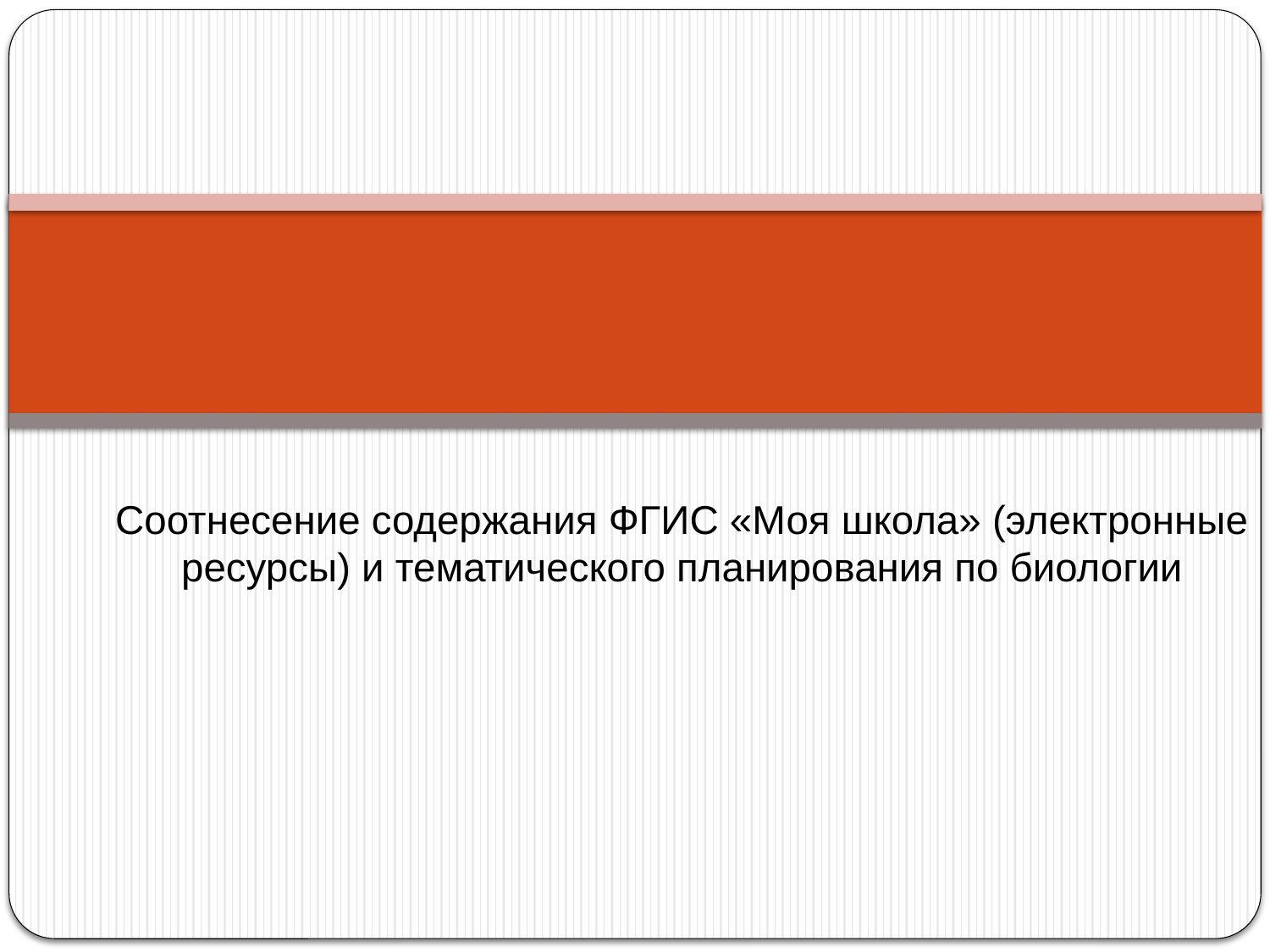

# Соотнесение содержания ФГИС «Моя школа» (электронные ресурсы) и тематического планирования по биологии